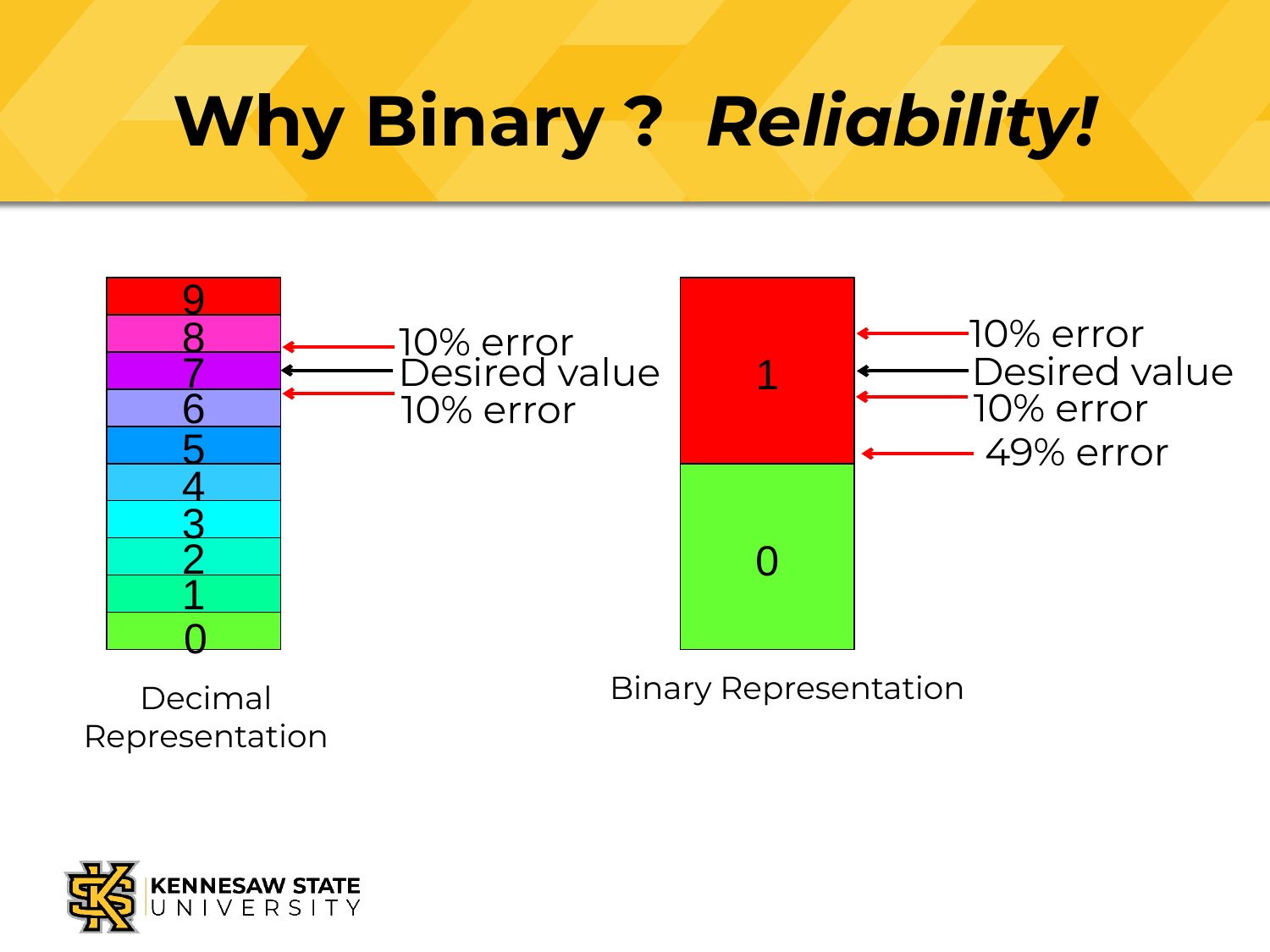

# Why Binary ?  Reliability!
9

8

7

6

5

4

3

2

1

0
0

1

0
10% error
Desired value
10% error
49% error
10% error
Desired value
10% error
Binary Representation
Decimal Representation